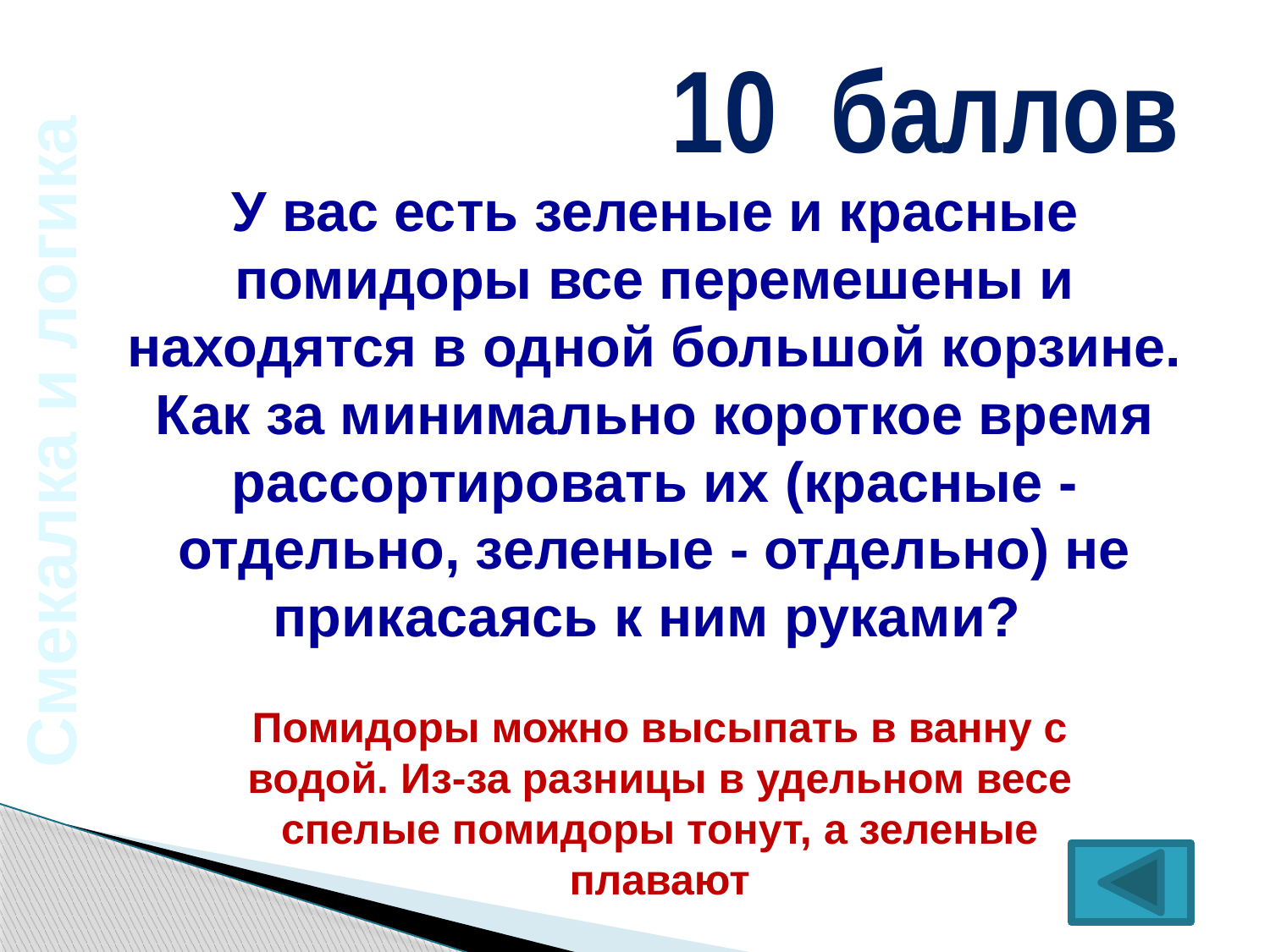

10  баллов
У вас есть зеленые и красные помидоры все перемешены и находятся в одной большой корзине. Как за минимально короткое время рассортировать их (красные - отдельно, зеленые - отдельно) не прикасаясь к ним руками?

Смекалка и логика
Помидоры можно высыпать в ванну с водой. Из-за разницы в удельном весе спелые помидоры тонут, а зеленые плавают